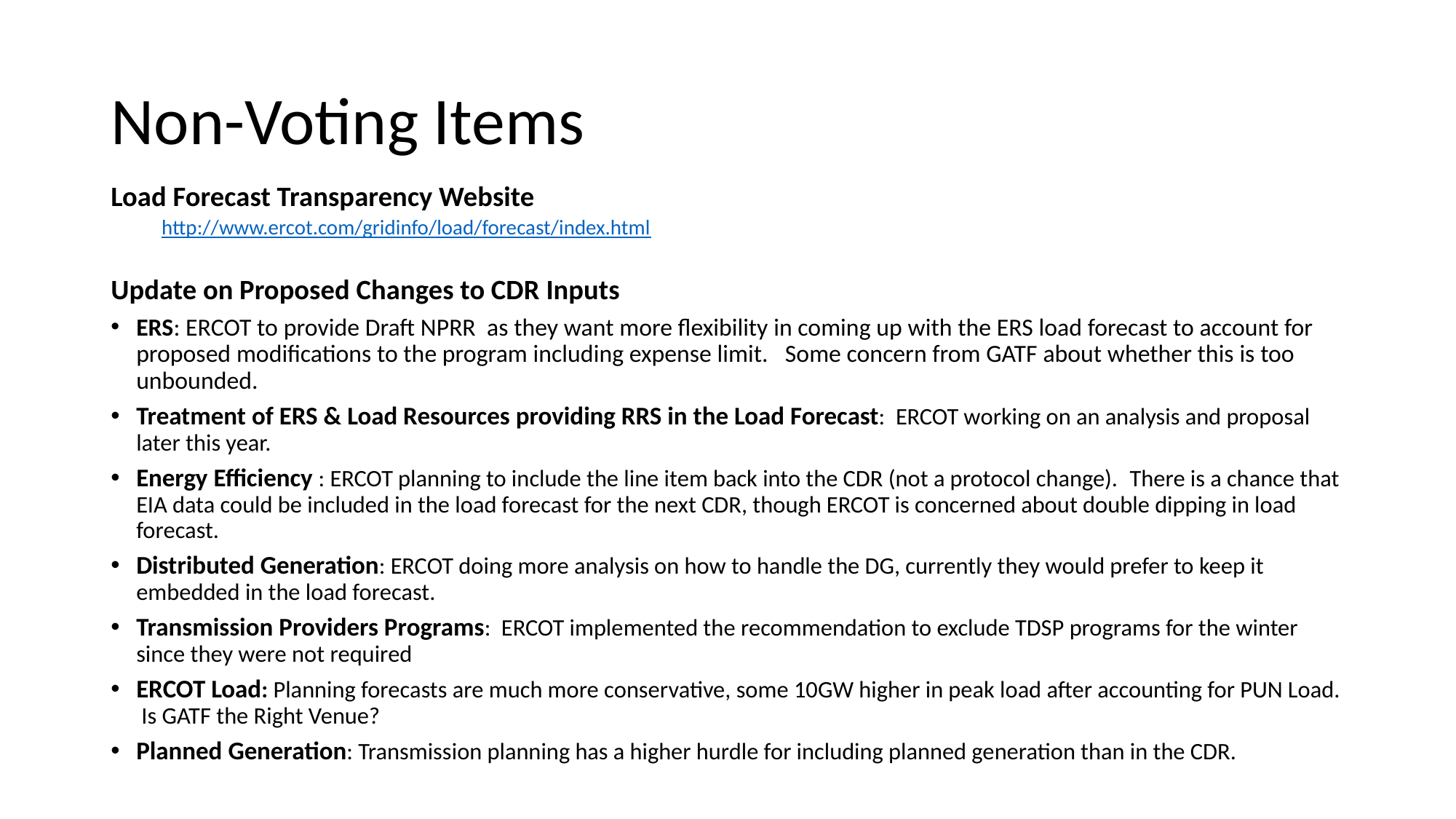

# Non-Voting Items
Load Forecast Transparency Website
http://www.ercot.com/gridinfo/load/forecast/index.html

Update on Proposed Changes to CDR Inputs
ERS: ERCOT to provide Draft NPRR  as they want more flexibility in coming up with the ERS load forecast to account for proposed modifications to the program including expense limit.   Some concern from GATF about whether this is too unbounded.
Treatment of ERS & Load Resources providing RRS in the Load Forecast:  ERCOT working on an analysis and proposal later this year.
Energy Efficiency : ERCOT planning to include the line item back into the CDR (not a protocol change).  There is a chance that EIA data could be included in the load forecast for the next CDR, though ERCOT is concerned about double dipping in load forecast.
Distributed Generation: ERCOT doing more analysis on how to handle the DG, currently they would prefer to keep it embedded in the load forecast.
Transmission Providers Programs:  ERCOT implemented the recommendation to exclude TDSP programs for the winter since they were not required
ERCOT Load: Planning forecasts are much more conservative, some 10GW higher in peak load after accounting for PUN Load.  Is GATF the Right Venue?
Planned Generation: Transmission planning has a higher hurdle for including planned generation than in the CDR.